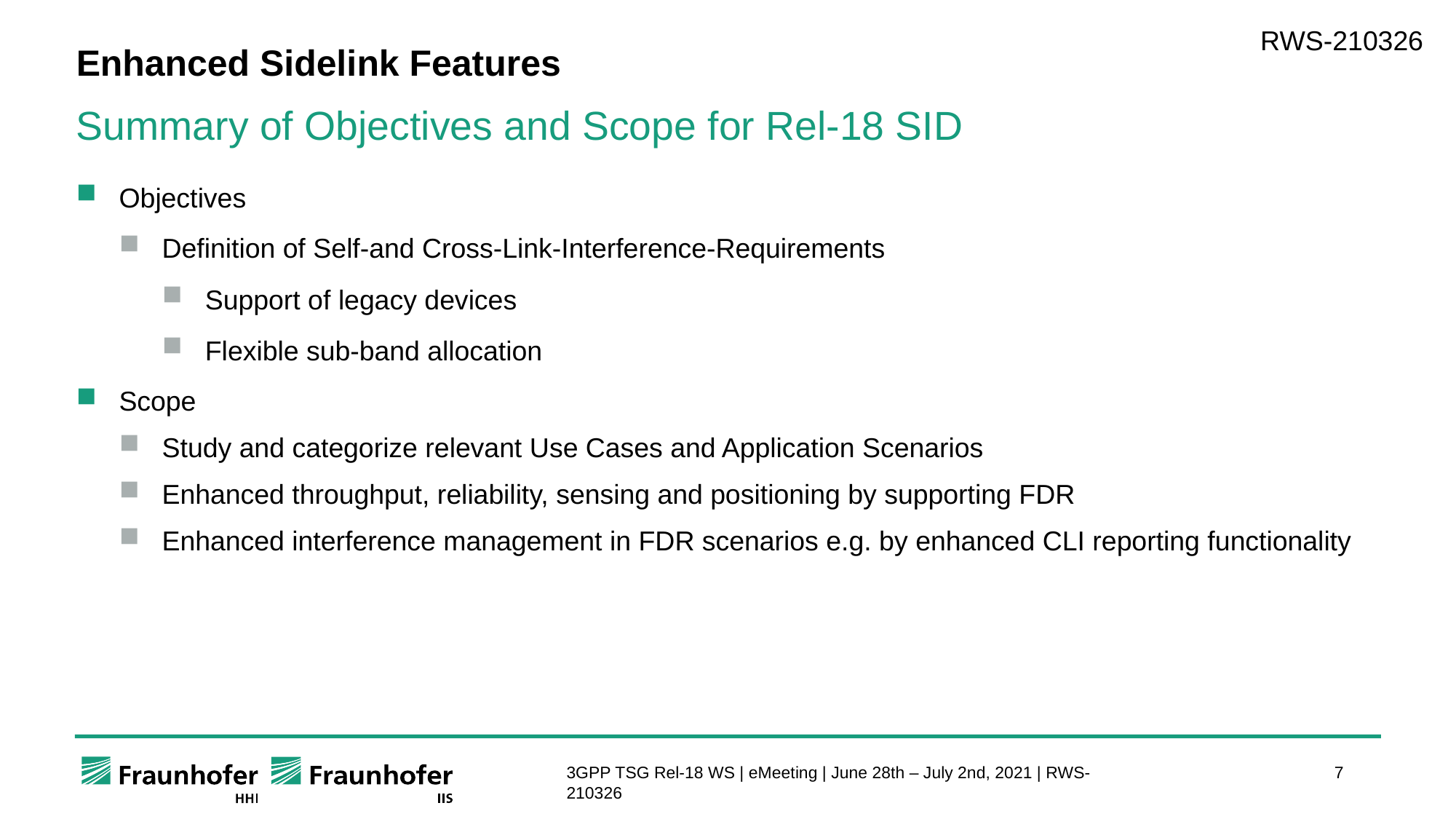

RWS-210326
# Enhanced Sidelink Features
Summary of Objectives and Scope for Rel-18 SID
Objectives
Definition of Self-and Cross-Link-Interference-Requirements
Support of legacy devices
Flexible sub-band allocation
Scope
Study and categorize relevant Use Cases and Application Scenarios
Enhanced throughput, reliability, sensing and positioning by supporting FDR
Enhanced interference management in FDR scenarios e.g. by enhanced CLI reporting functionality